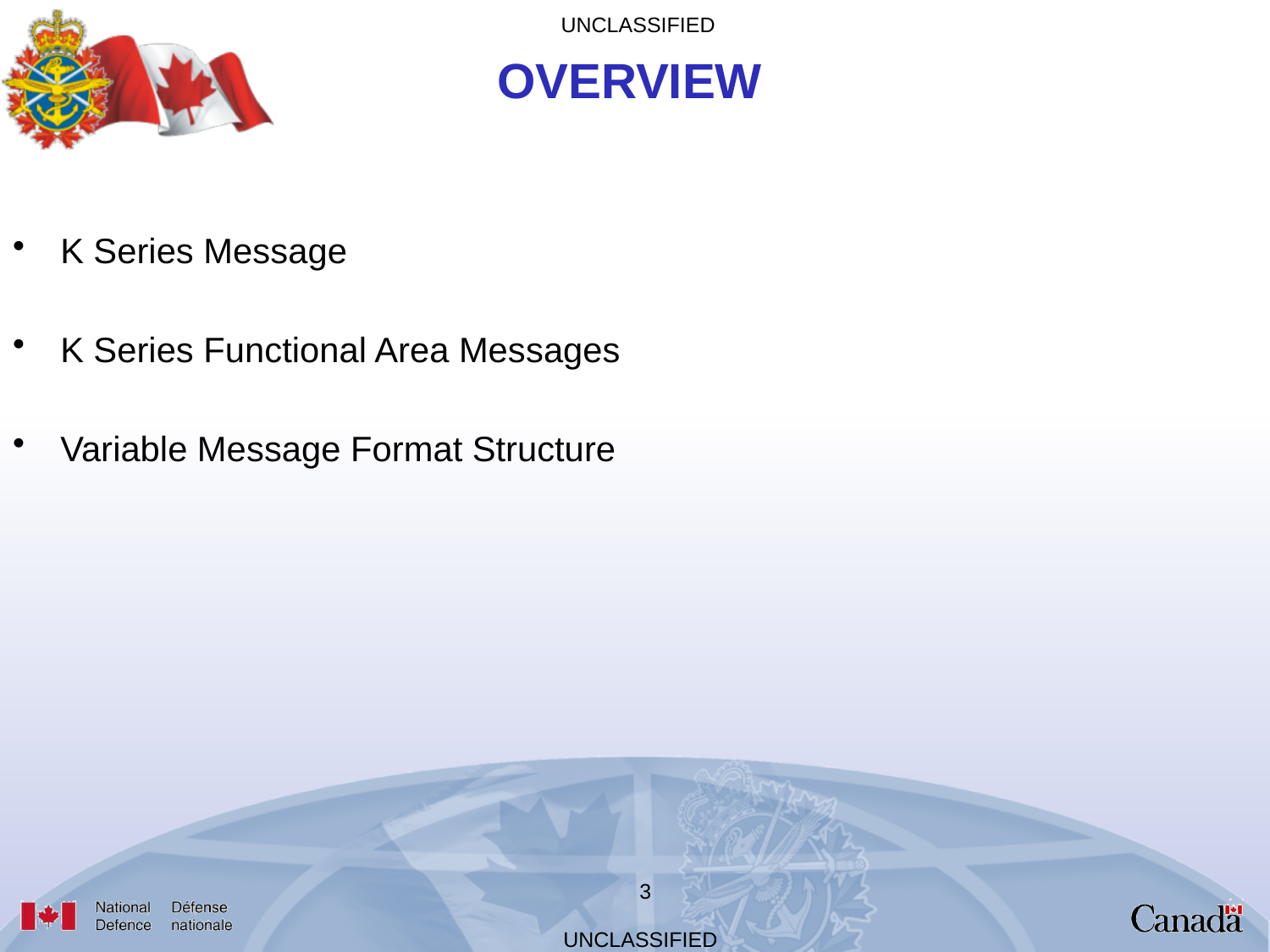

OVERVIEW
K Series Message

K Series Functional Area Messages

Variable Message Format Structure